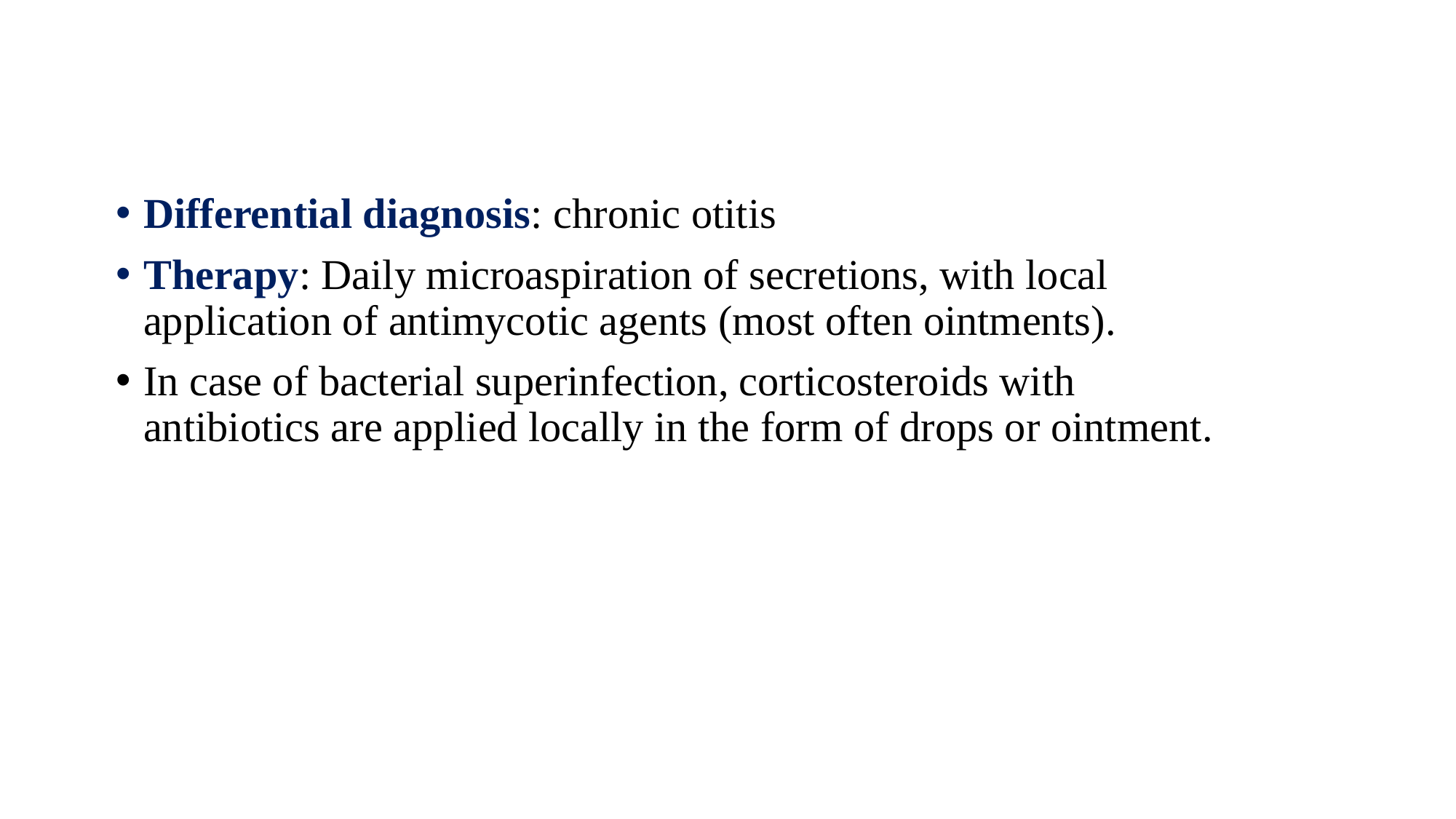

Differential diagnosis: chronic otitis
Therapy: Daily microaspiration of secretions, with local application of antimycotic agents (most often ointments).
In case of bacterial superinfection, corticosteroids with antibiotics are applied locally in the form of drops or ointment.